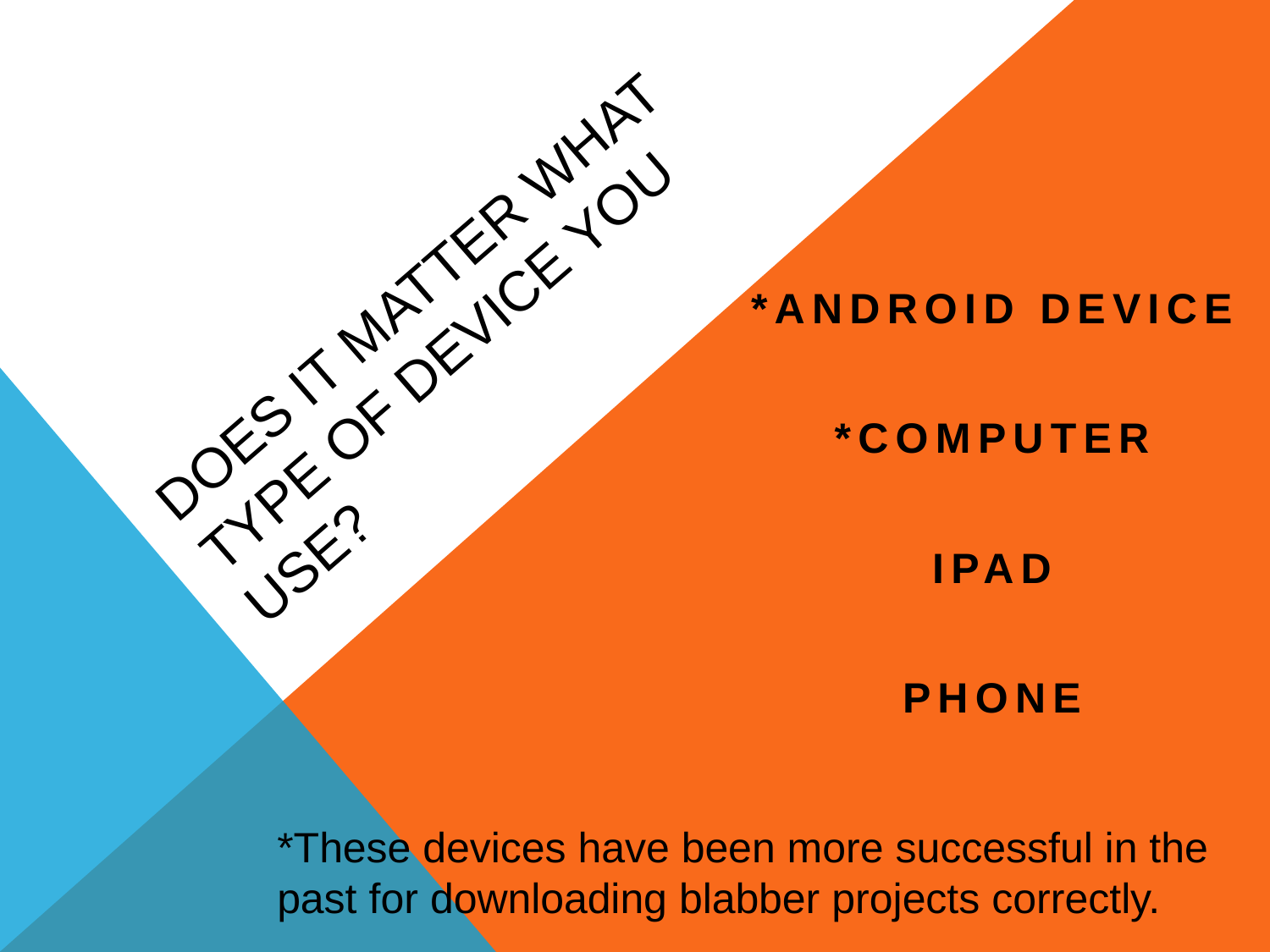

# Does it matter what type of device you use?
*Android Device

*Computer

Ipad

phone
*These devices have been more successful in the past for downloading blabber projects correctly.